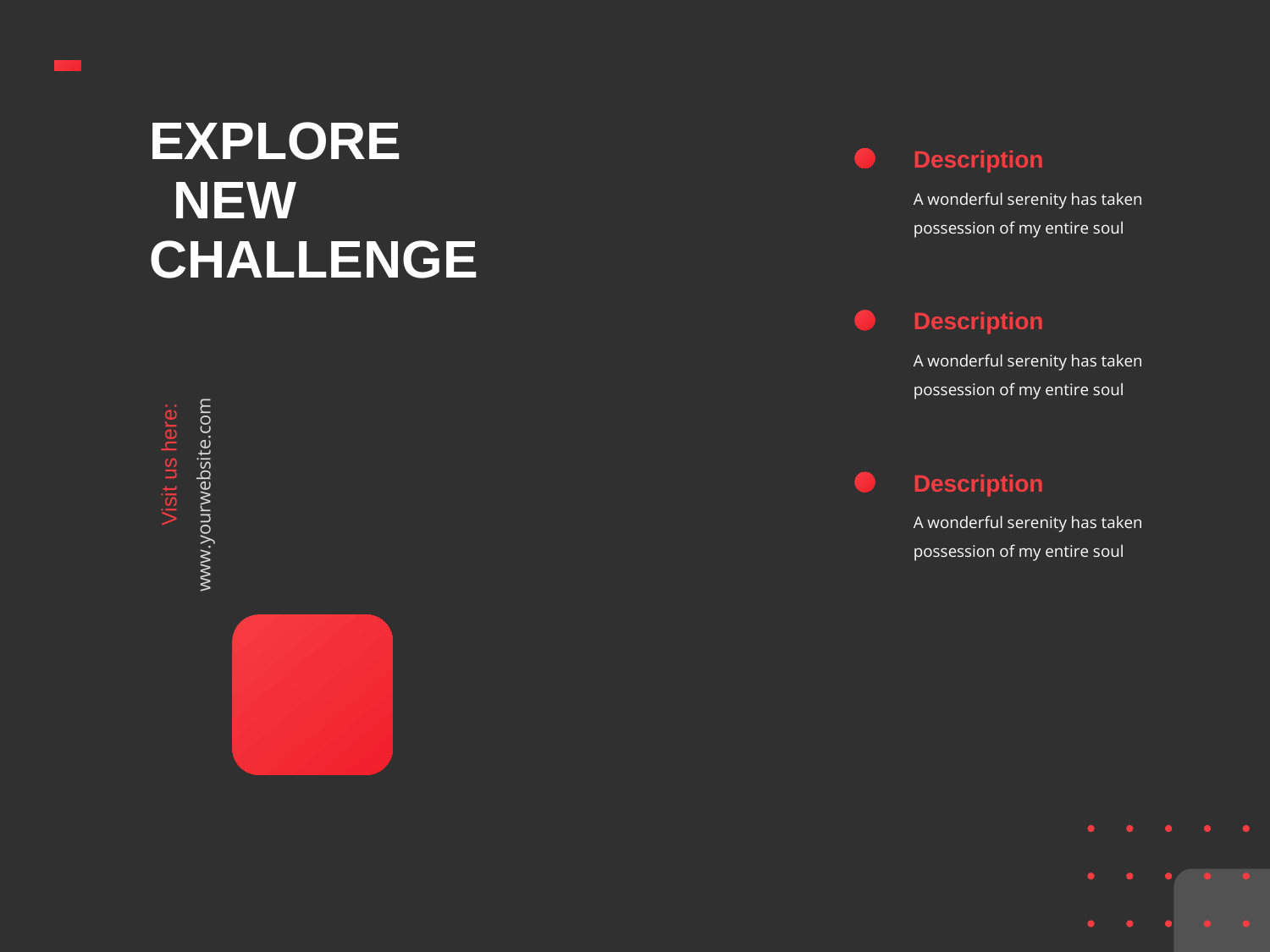

EXPLORE NEW
CHALLENGE
Description

A wonderful serenity has taken possession of my entire soul
Description

A wonderful serenity has taken possession of my entire soul

Description

A wonderful serenity has taken possession of my entire soul
Visit us here:
www.yourwebsite.com